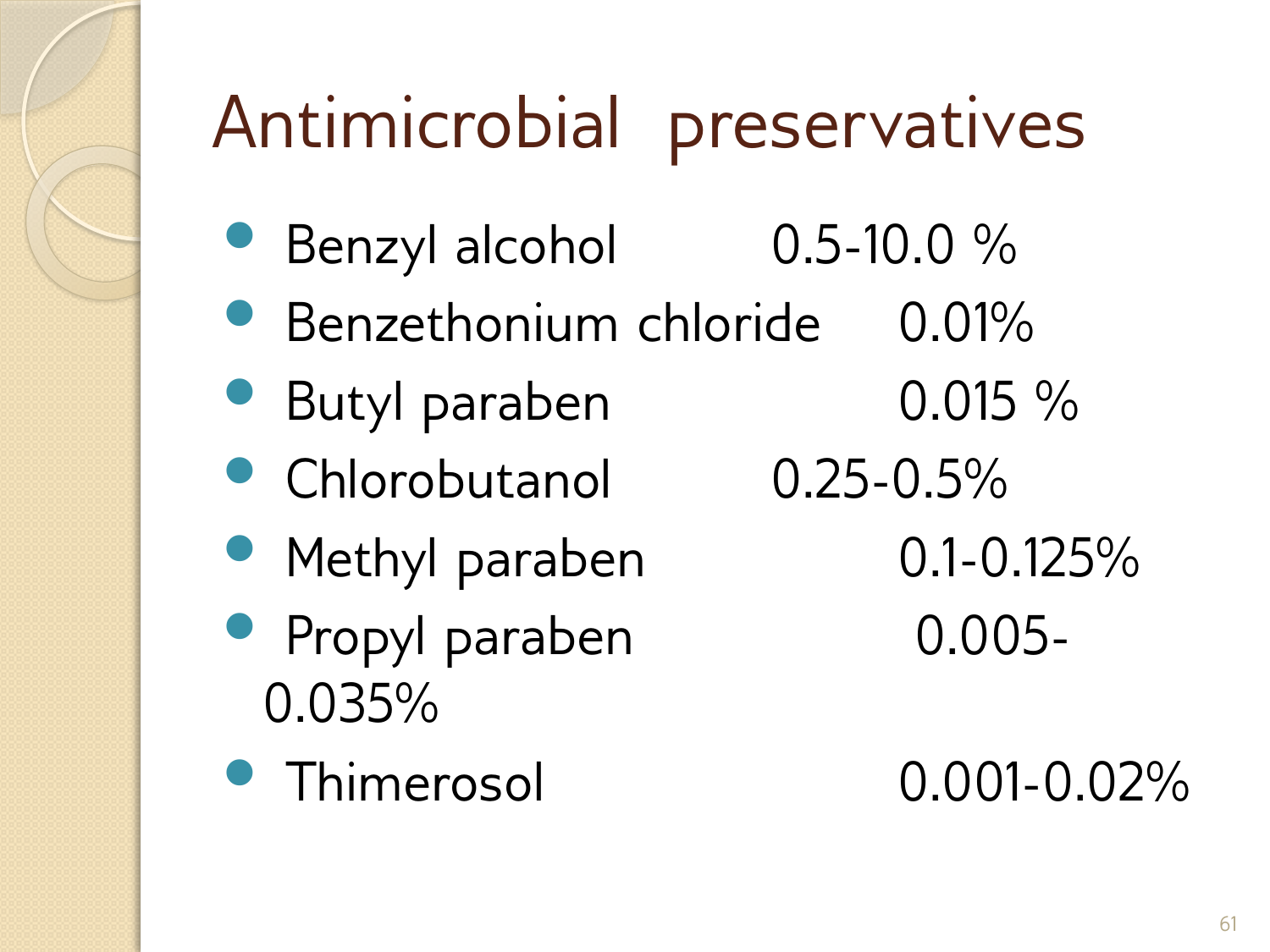

# Antimicrobial  preservatives
 Benzyl alcohol		0.5-10.0 %
 Benzethonium chloride	0.01%
 Butyl paraben			0.015 %
 Chlorobutanol 		0.25-0.5%
 Methyl paraben 		0.1-0.125%
 Propyl paraben 		 0.005- 0.035%
 Thimerosol			0.001-0.02%
61